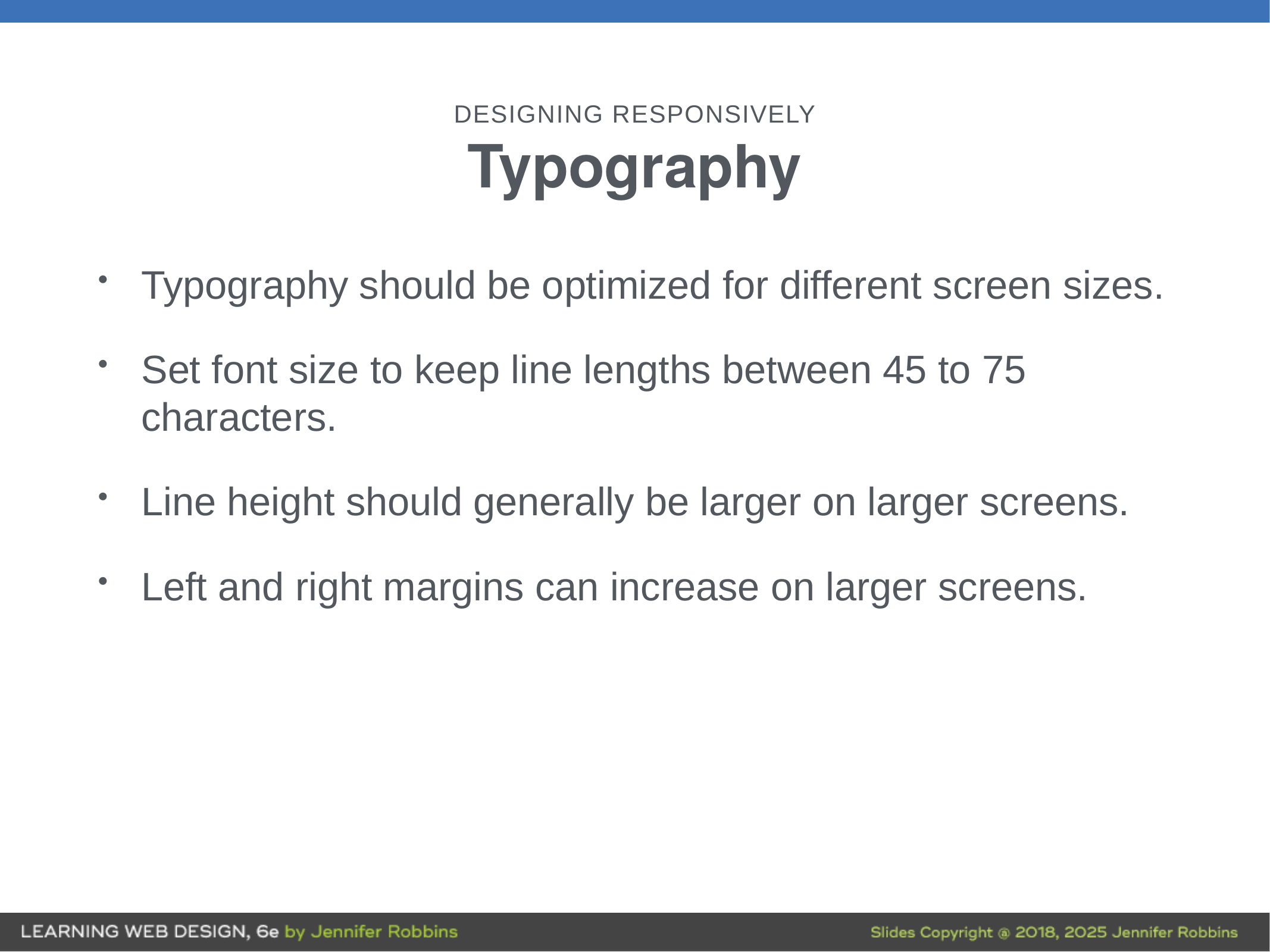

# DESIGNING RESPONSIVELY
Typography
Typography should be optimized for different screen sizes.
Set font size to keep line lengths between 45 to 75 characters.
Line height should generally be larger on larger screens.
Left and right margins can increase on larger screens.